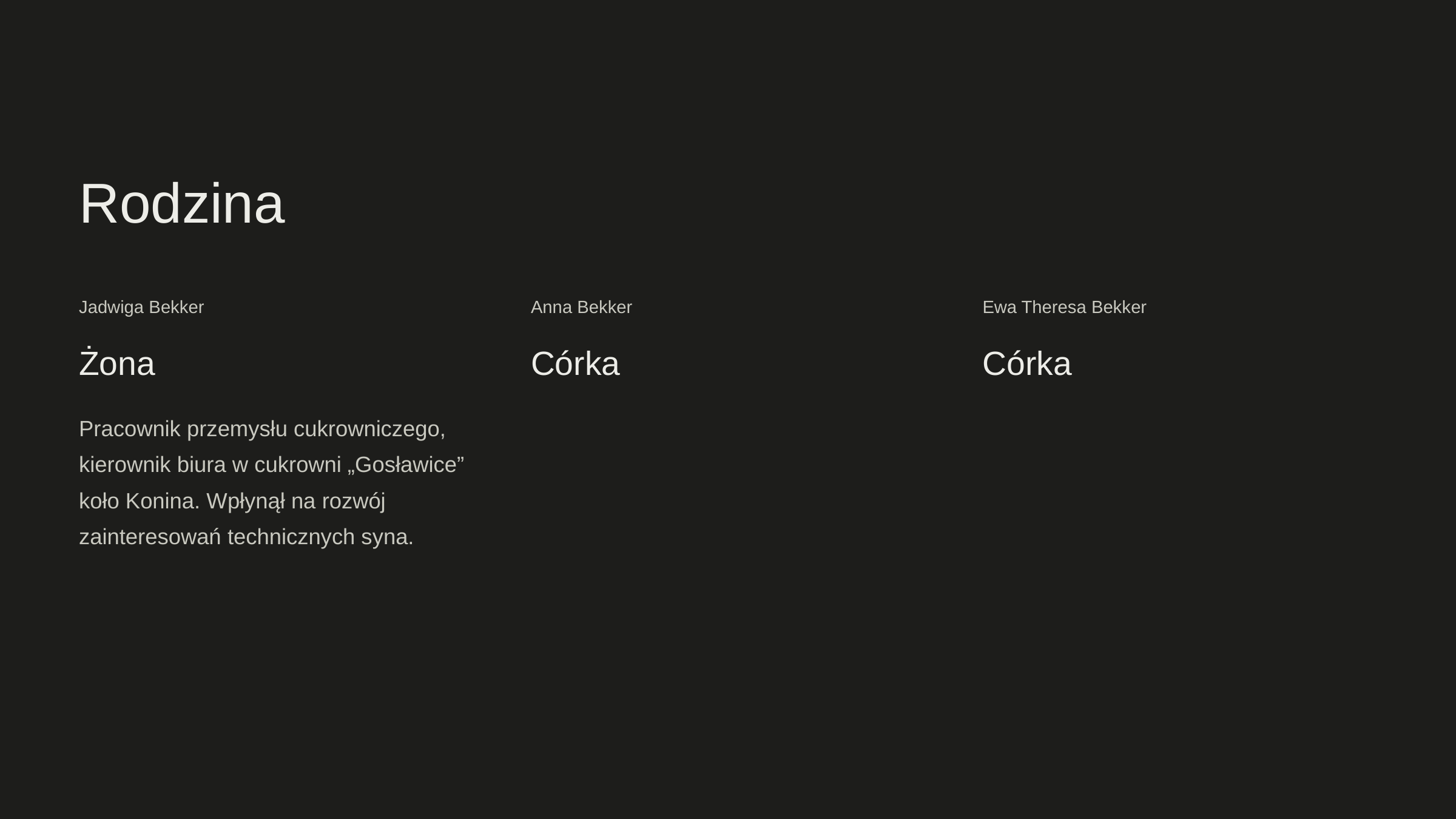

Rodzina
Jadwiga Bekker
Anna Bekker
Ewa Theresa Bekker
Żona
Córka
Córka
Pracownik przemysłu cukrowniczego, kierownik biura w cukrowni „Gosławice” koło Konina. Wpłynął na rozwój zainteresowań technicznych syna.